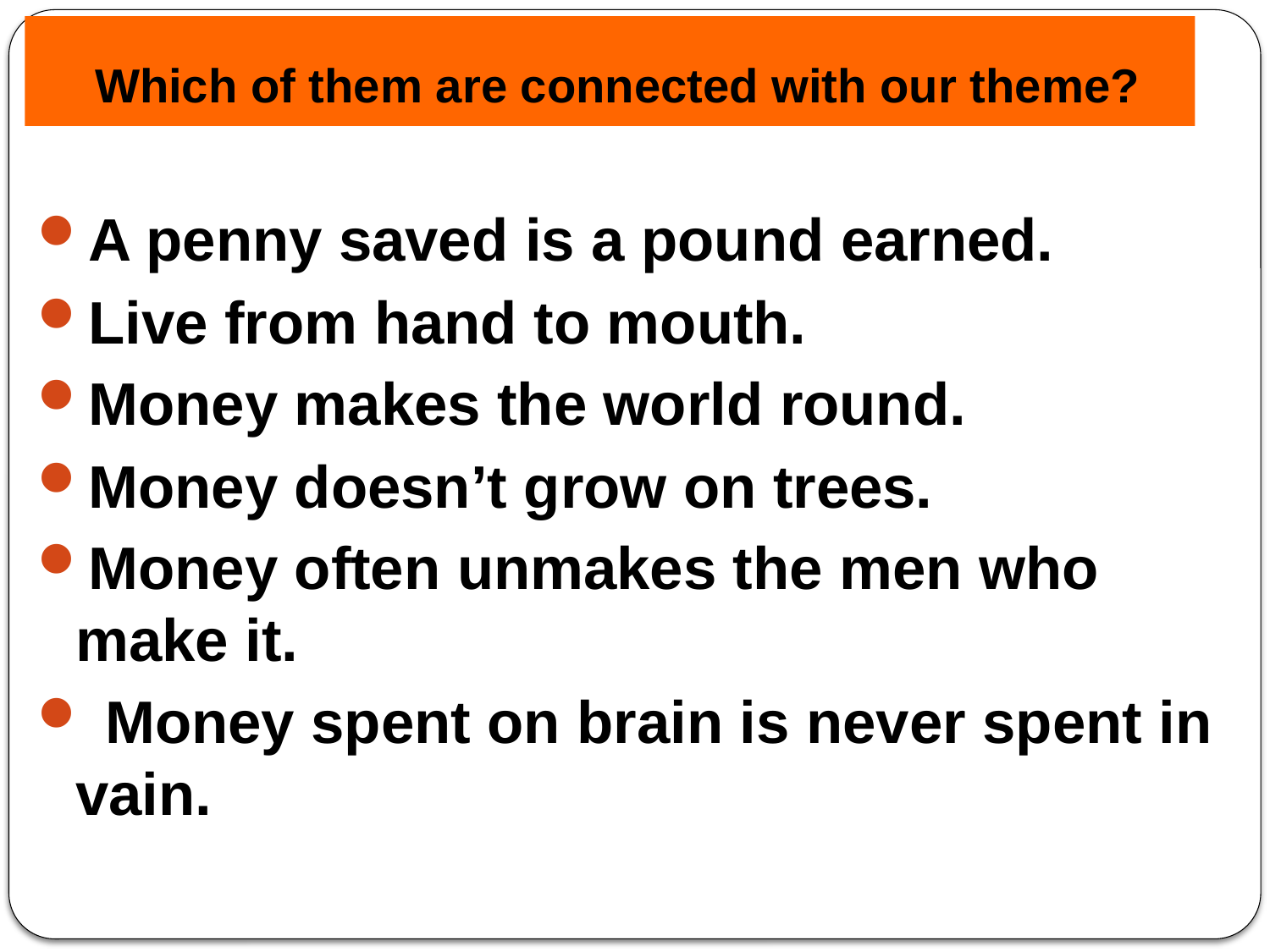

# Which of them are connected with our theme?
A penny saved is a pound earned.
Live from hand to mouth.
Money makes the world round.
Money doesn’t grow on trees.
Money often unmakes the men who make it.
 Money spent on brain is never spent in vain.